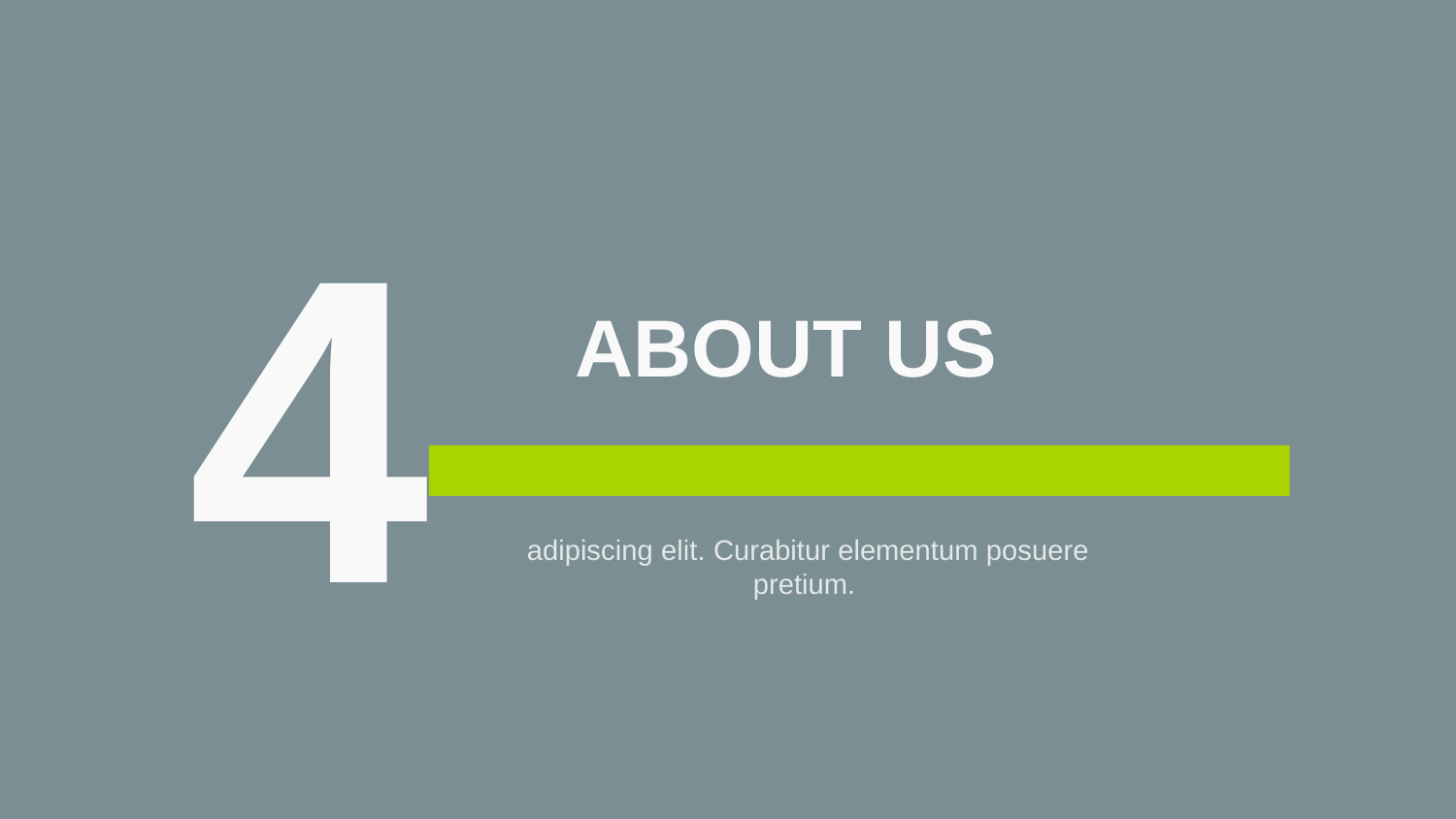

4
# ABOUT US

adipiscing elit. Curabitur elementum posuere pretium.